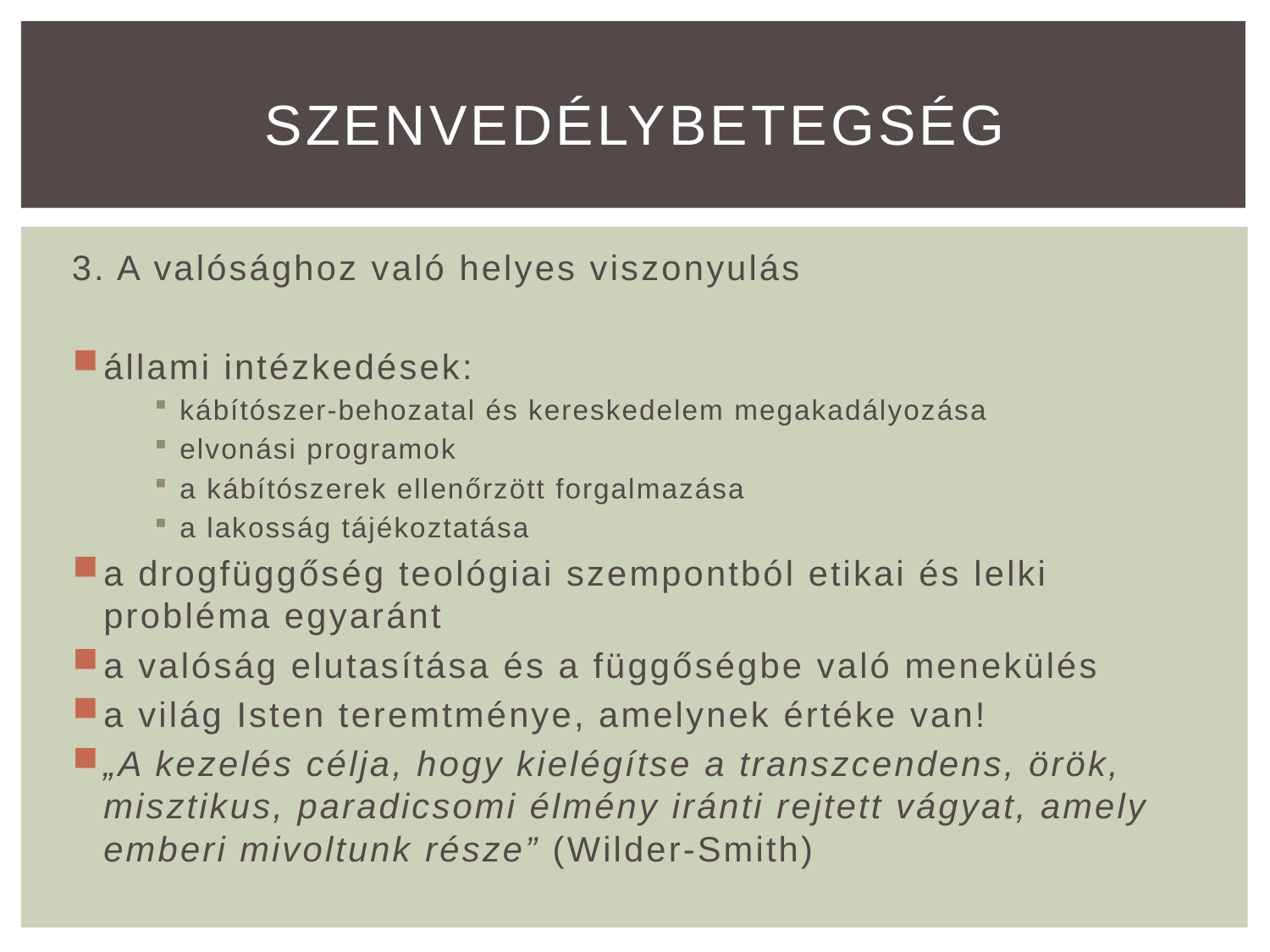

# Szenvedélybetegség
3. A valósághoz való helyes viszonyulás

állami intézkedések:
kábítószer-behozatal és kereskedelem megakadályozása
elvonási programok
a kábítószerek ellenőrzött forgalmazása
a lakosság tájékoztatása
a drogfüggőség teológiai szempontból etikai és lelki probléma egyaránt
a valóság elutasítása és a függőségbe való menekülés
a világ Isten teremtménye, amelynek értéke van!
„A kezelés célja, hogy kielégítse a transzcendens, örök, misztikus, paradicsomi élmény iránti rejtett vágyat, amely emberi mivoltunk része” (Wilder-Smith)